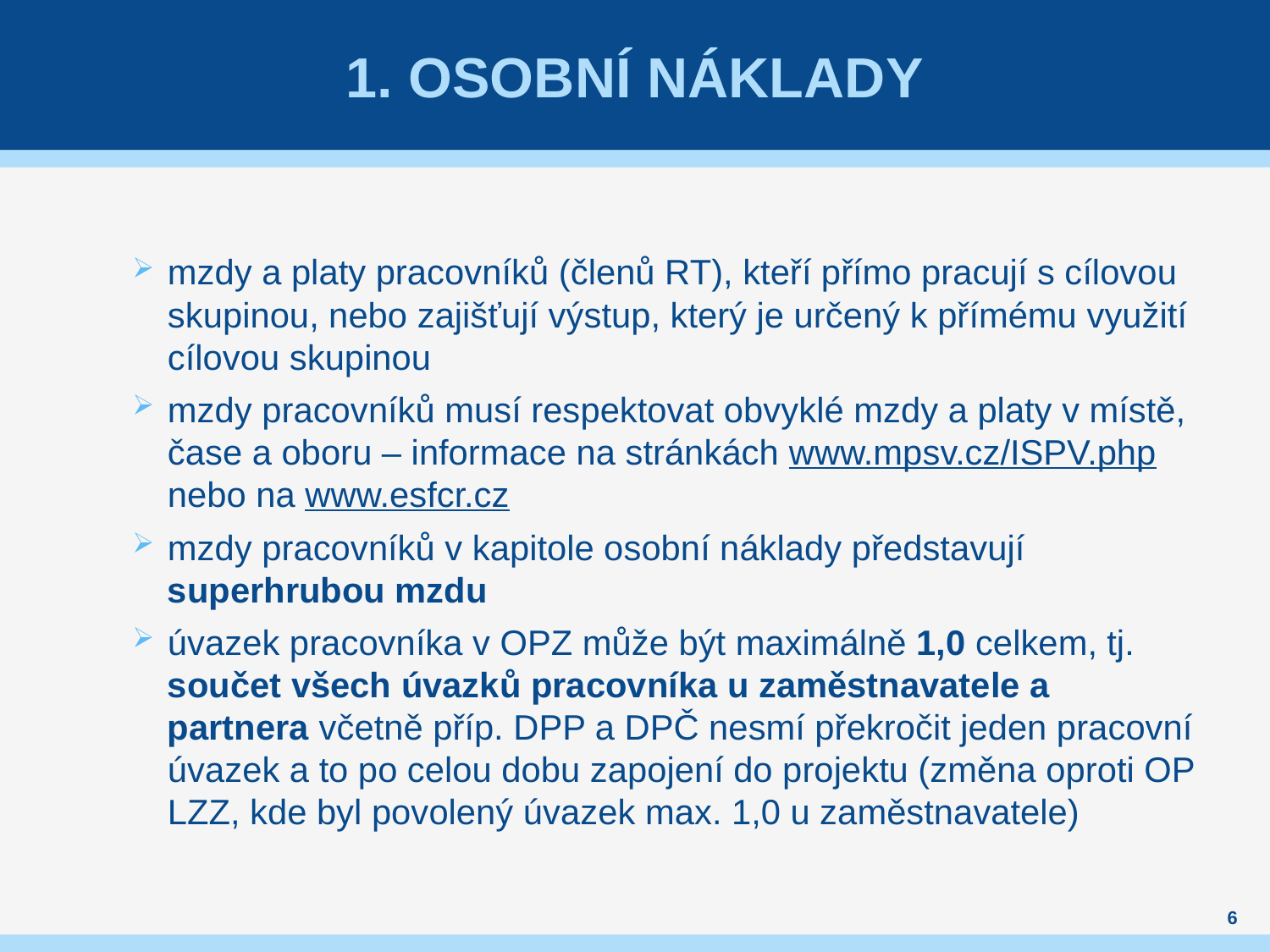

# 1. Osobní náklady
mzdy a platy pracovníků (členů RT), kteří přímo pracují s cílovou skupinou, nebo zajišťují výstup, který je určený k přímému využití cílovou skupinou
mzdy pracovníků musí respektovat obvyklé mzdy a platy v místě, čase a oboru – informace na stránkách www.mpsv.cz/ISPV.php nebo na www.esfcr.cz
mzdy pracovníků v kapitole osobní náklady představují superhrubou mzdu
úvazek pracovníka v OPZ může být maximálně 1,0 celkem, tj. součet všech úvazků pracovníka u zaměstnavatele a partnera včetně příp. DPP a DPČ nesmí překročit jeden pracovní úvazek a to po celou dobu zapojení do projektu (změna oproti OP LZZ, kde byl povolený úvazek max. 1,0 u zaměstnavatele)

6